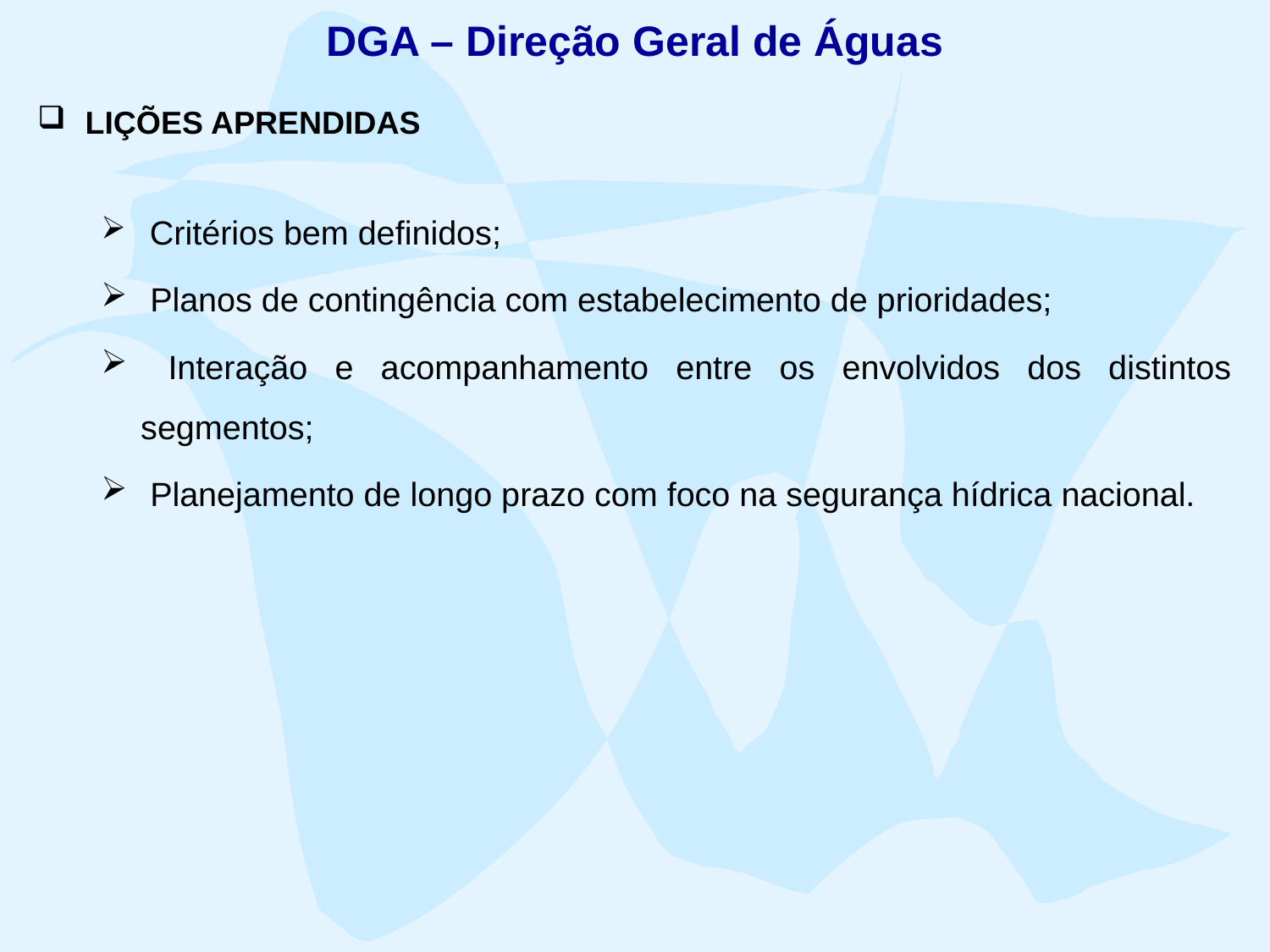

DGA – Direção Geral de Águas
LIÇÕES APRENDIDAS

 Critérios bem definidos;
 Planos de contingência com estabelecimento de prioridades;
 Interação e acompanhamento entre os envolvidos dos distintos segmentos;
 Planejamento de longo prazo com foco na segurança hídrica nacional.